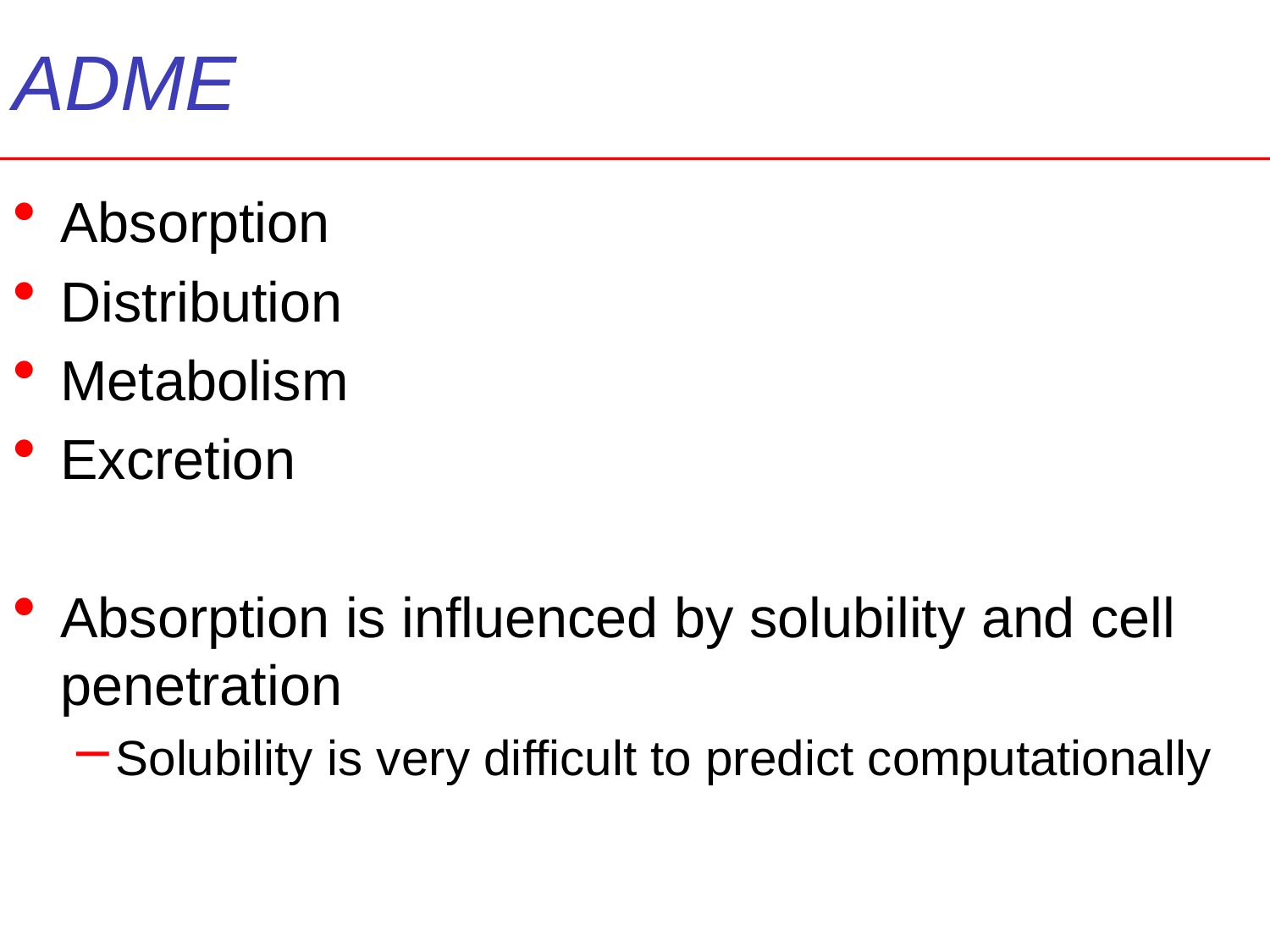

# ADME
Absorption
Distribution
Metabolism
Excretion

Absorption is influenced by solubility and cell penetration
Solubility is very difficult to predict computationally